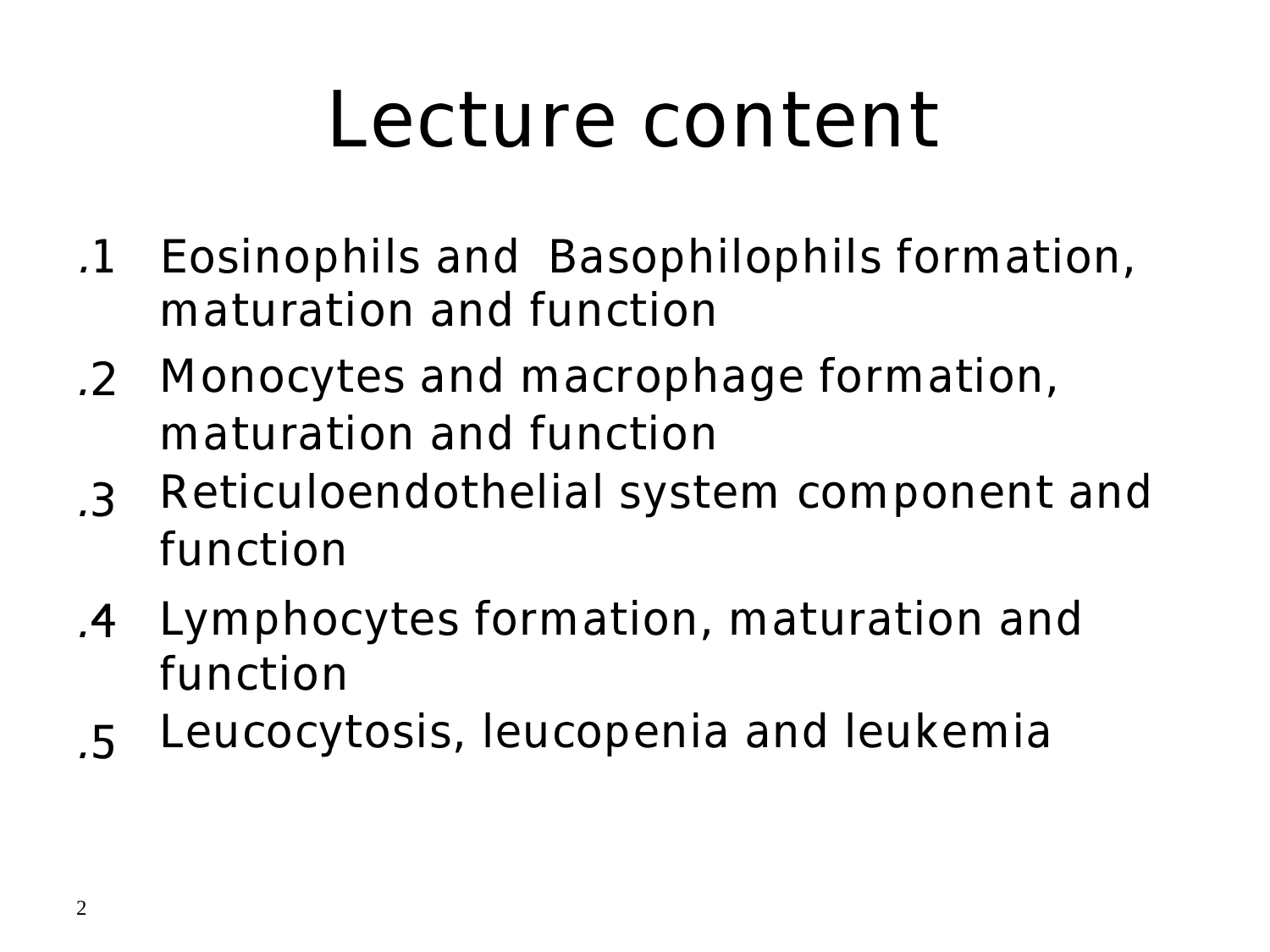

# Lecture content
.1	Eosinophils and	Basophilophils formation,
maturation and function
Monocytes and macrophage formation, maturation and function Reticuloendothelial system component and function
Lymphocytes formation, maturation and
function
Leucocytosis, leucopenia and leukemia
.2
.3
.4
.5
2